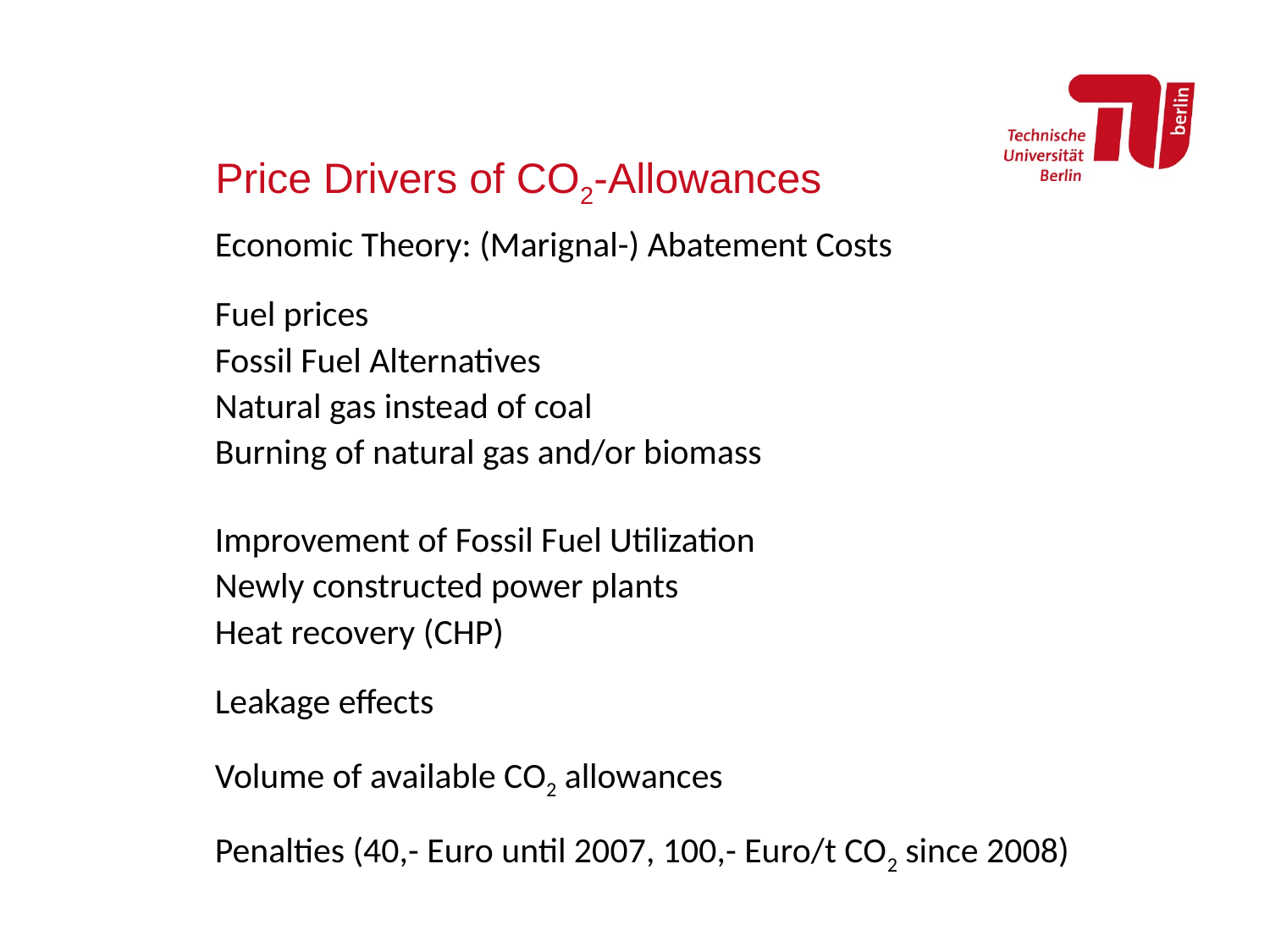

Price Drivers of CO2-Allowances
Economic Theory: (Marignal-) Abatement Costs
Fuel prices
Fossil Fuel Alternatives
Natural gas instead of coal
Burning of natural gas and/or biomass

Improvement of Fossil Fuel Utilization
Newly constructed power plants
Heat recovery (CHP)
Leakage effects
Volume of available CO2 allowances
Penalties (40,- Euro until 2007, 100,- Euro/t CO2 since 2008)